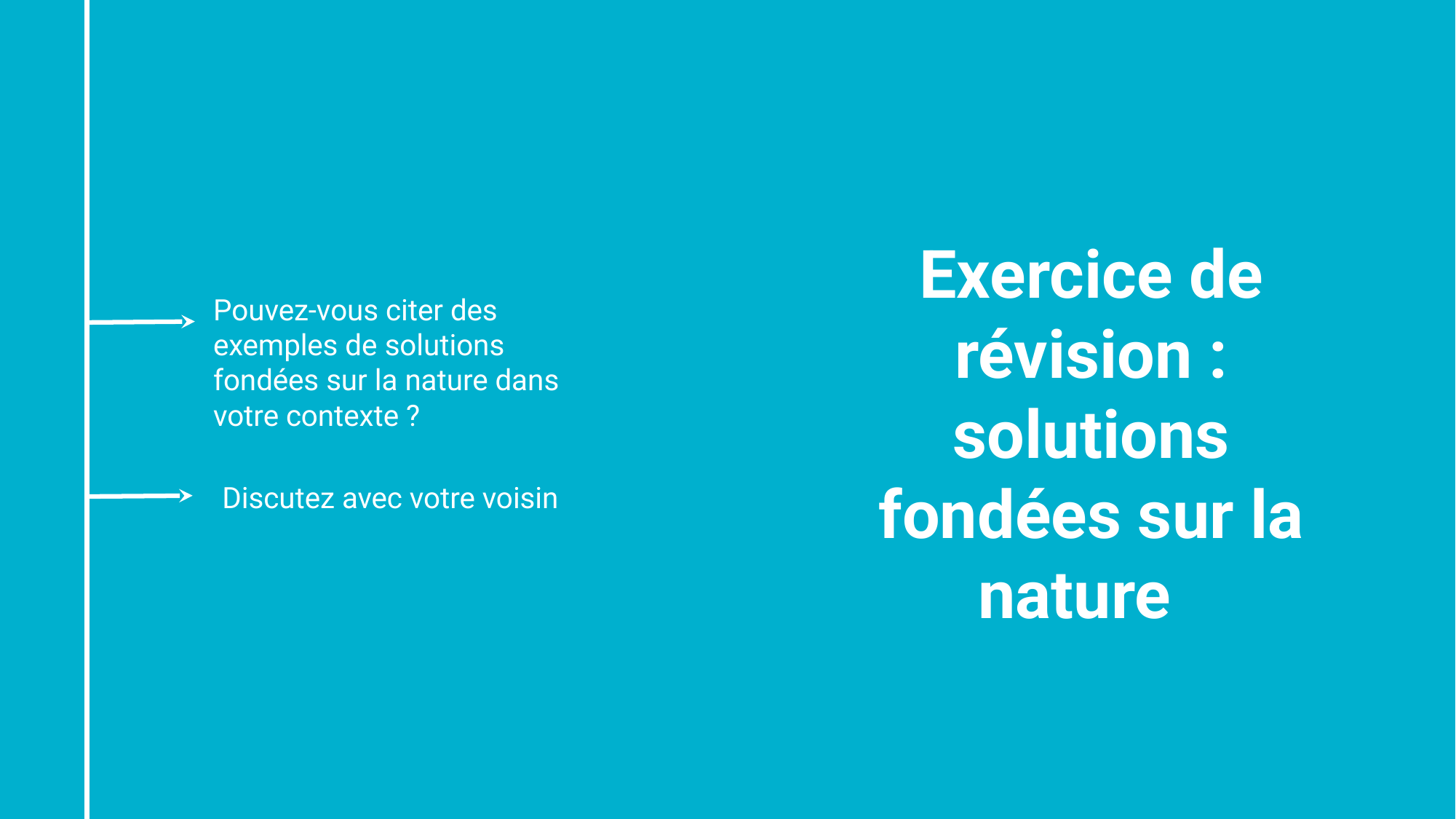

Exercice de révision : solutions fondées sur la nature
Pouvez-vous citer des exemples de solutions fondées sur la nature dans votre contexte ?
Discutez avec votre voisin
61